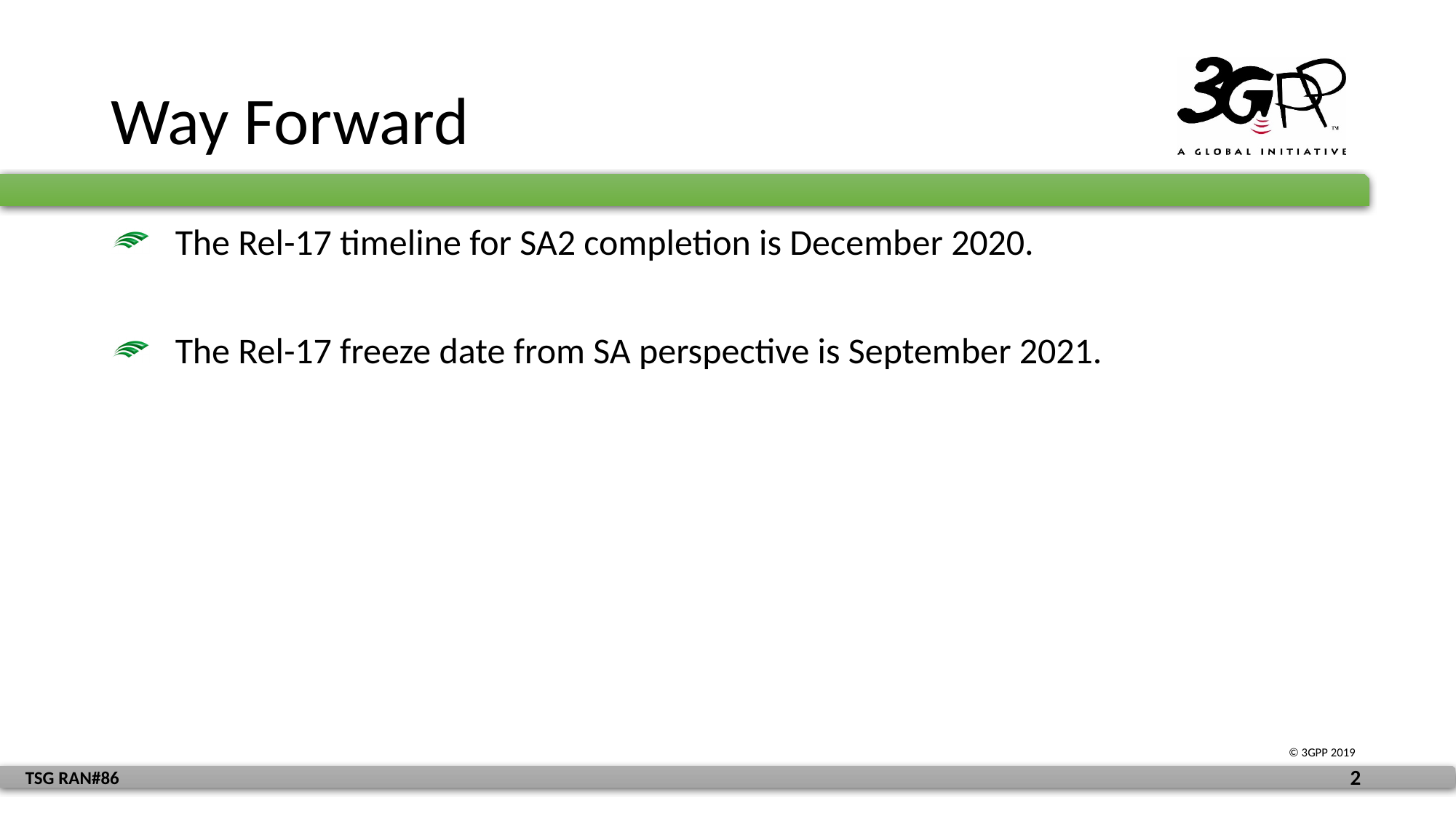

# Way Forward
The Rel-17 timeline for SA2 completion is December 2020.

The Rel-17 freeze date from SA perspective is September 2021.